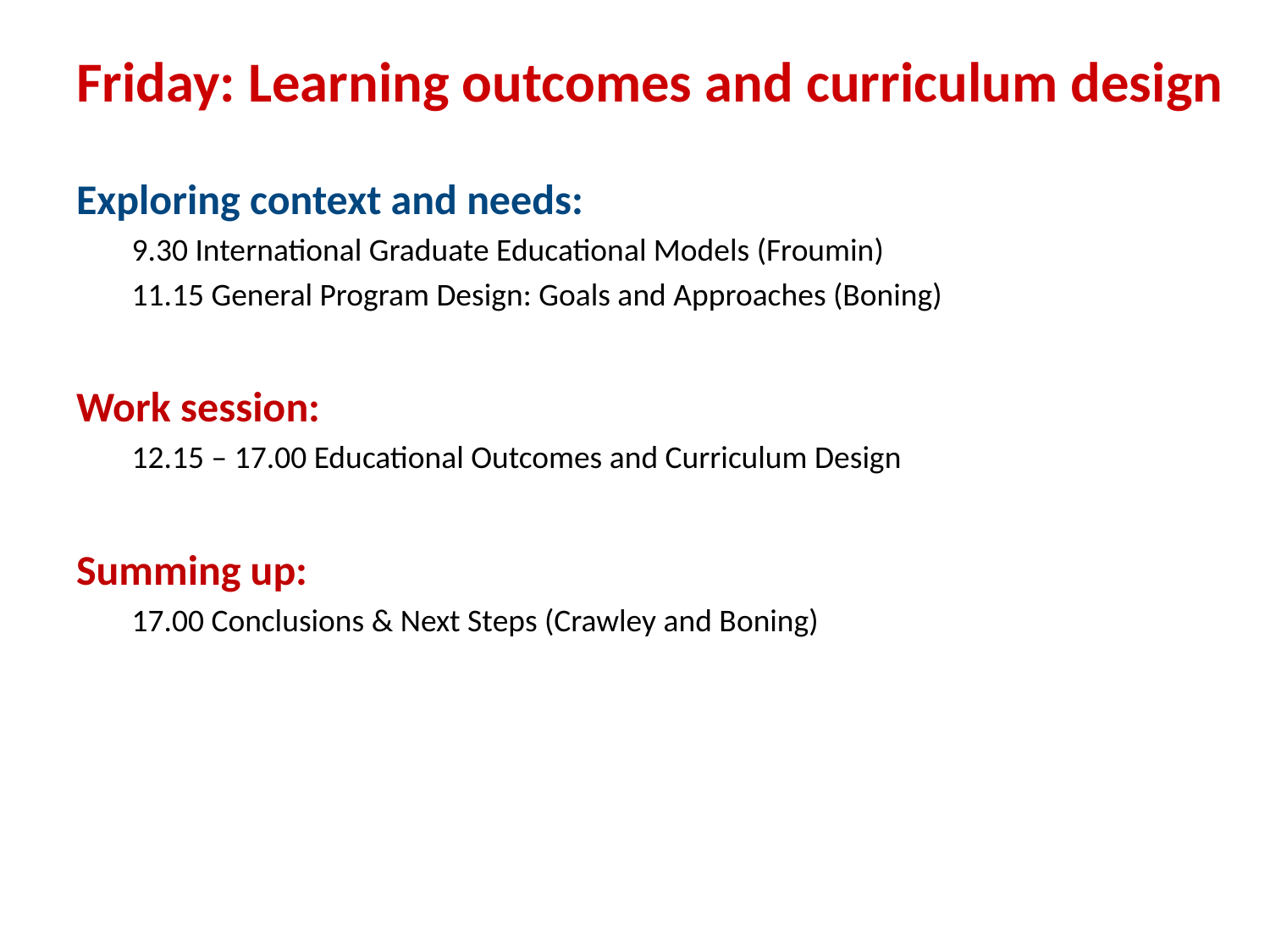

# Friday: Learning outcomes and curriculum design
Exploring context and needs:
9.30 International Graduate Educational Models (Froumin)
11.15 General Program Design: Goals and Approaches (Boning)

Work session:
12.15 – 17.00 Educational Outcomes and Curriculum Design

Summing up:
17.00 Conclusions & Next Steps (Crawley and Boning)